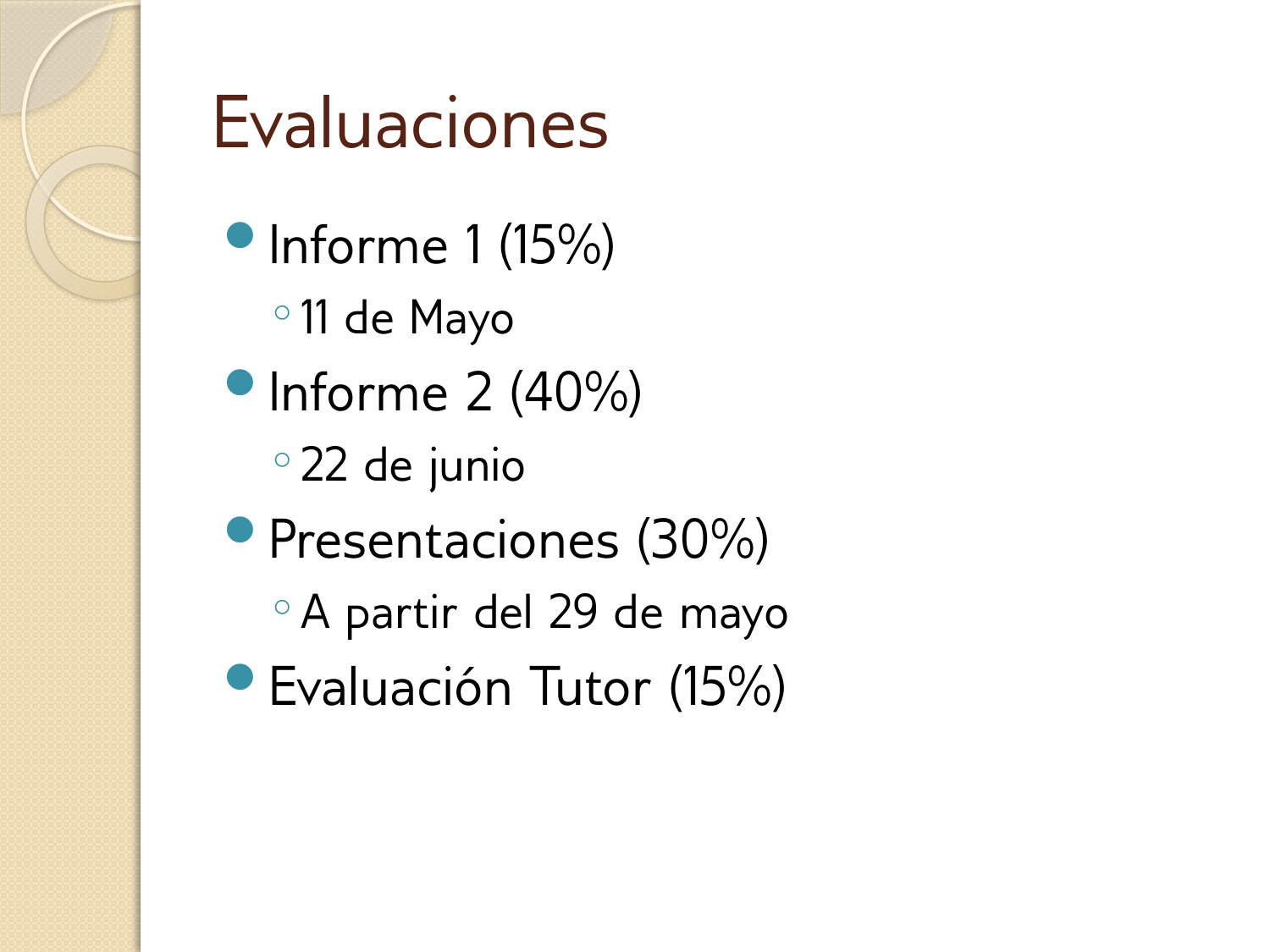

# Evaluaciones
Informe 1 (15%)
11 de Mayo
Informe 2 (40%)
22 de junio
Presentaciones (30%)
A partir del 29 de mayo
Evaluación Tutor (15%)